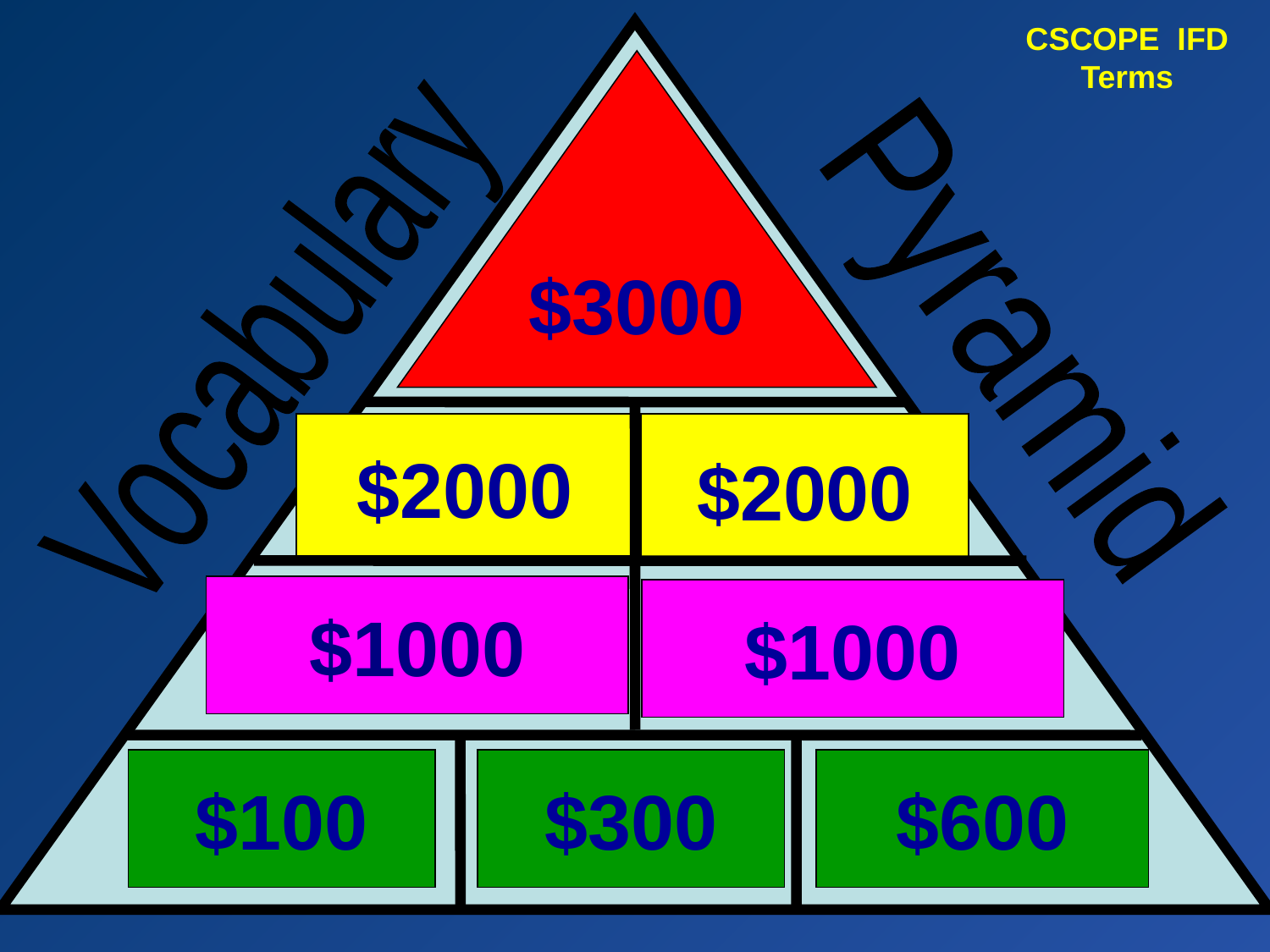

CSCOPE  IFD Terms

$3000
Specificity
Vocabulary
Pyramid
Mis-conceptions

$2000
$2000
Vocabulary
Key Understandings

Performance Indicators
$1000
$1000

$100
$300
$600
TEKS
Rationale
Concepts